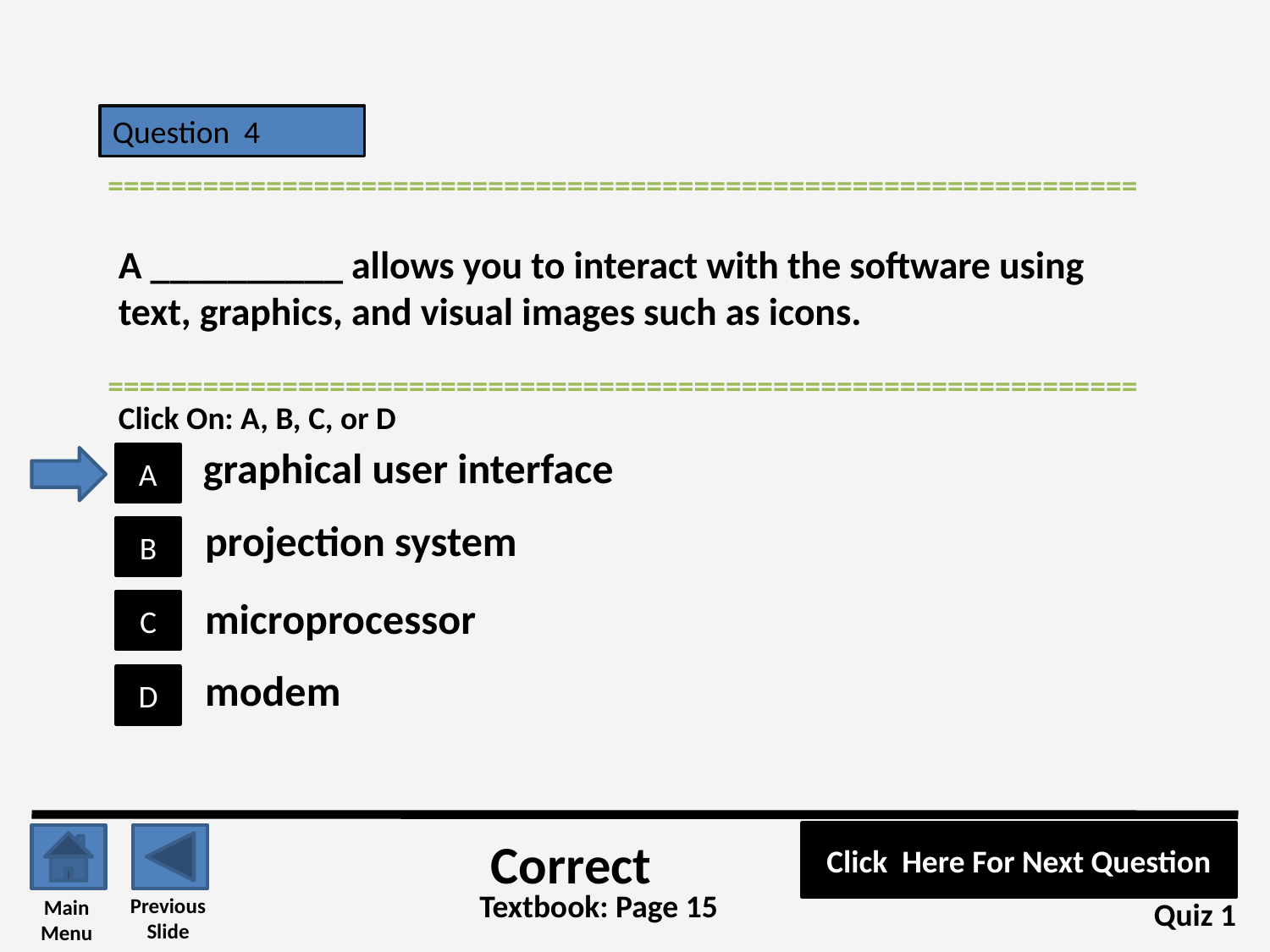

Question  4
=================================================================
A __________ allows you to interact with the software using text, graphics, and visual images such as icons.
=================================================================
Click On: A, B, C, or D
graphical user interface
A

projection system
B
microprocessor
C
modem
D
Click  Here For Next Question

Correct
Textbook: Page 15
Previous
Slide
Main
Menu
Quiz 1